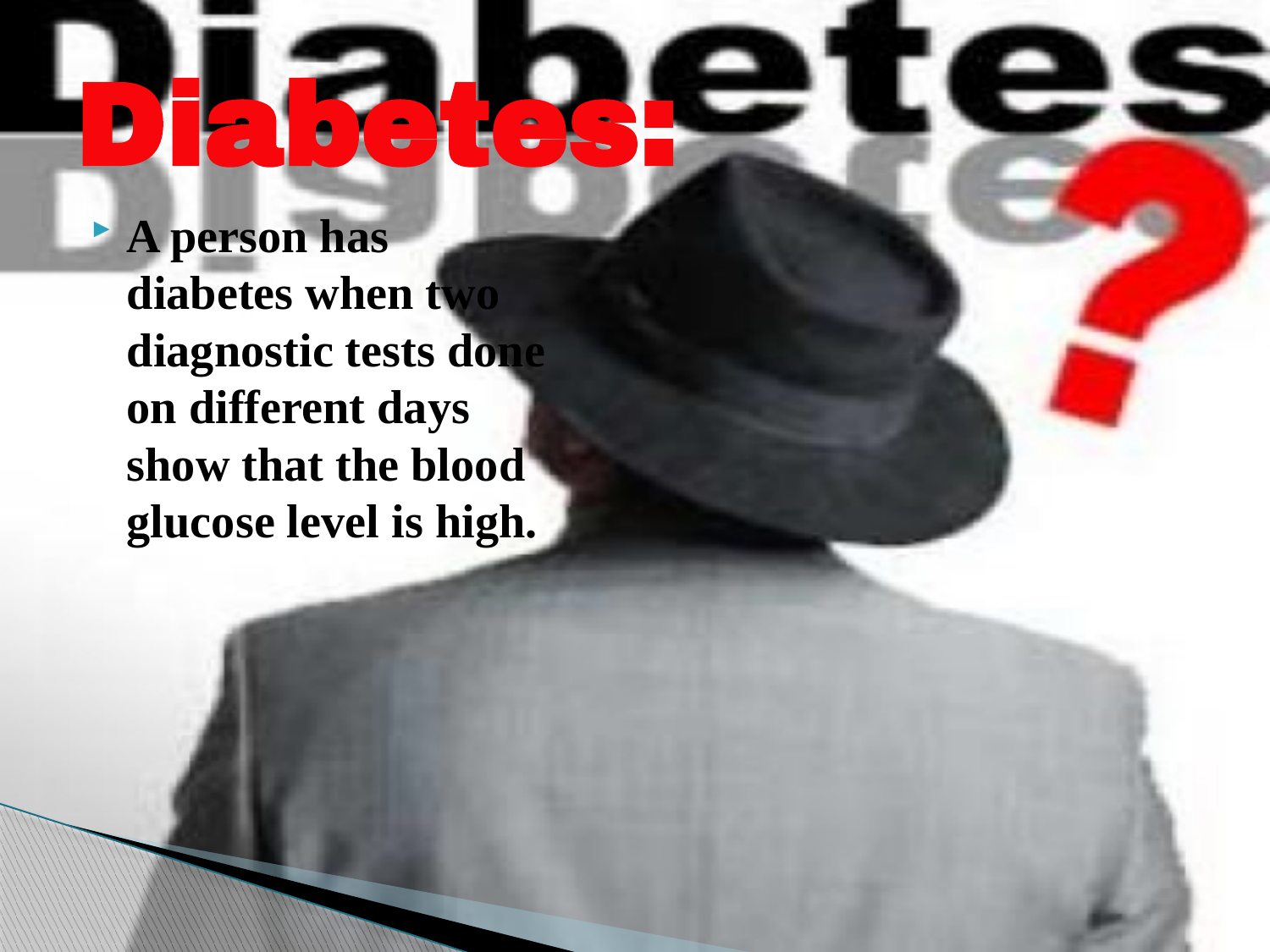

# Diabetes:
A person has diabetes when two diagnostic tests done on different days show that the blood glucose level is high.